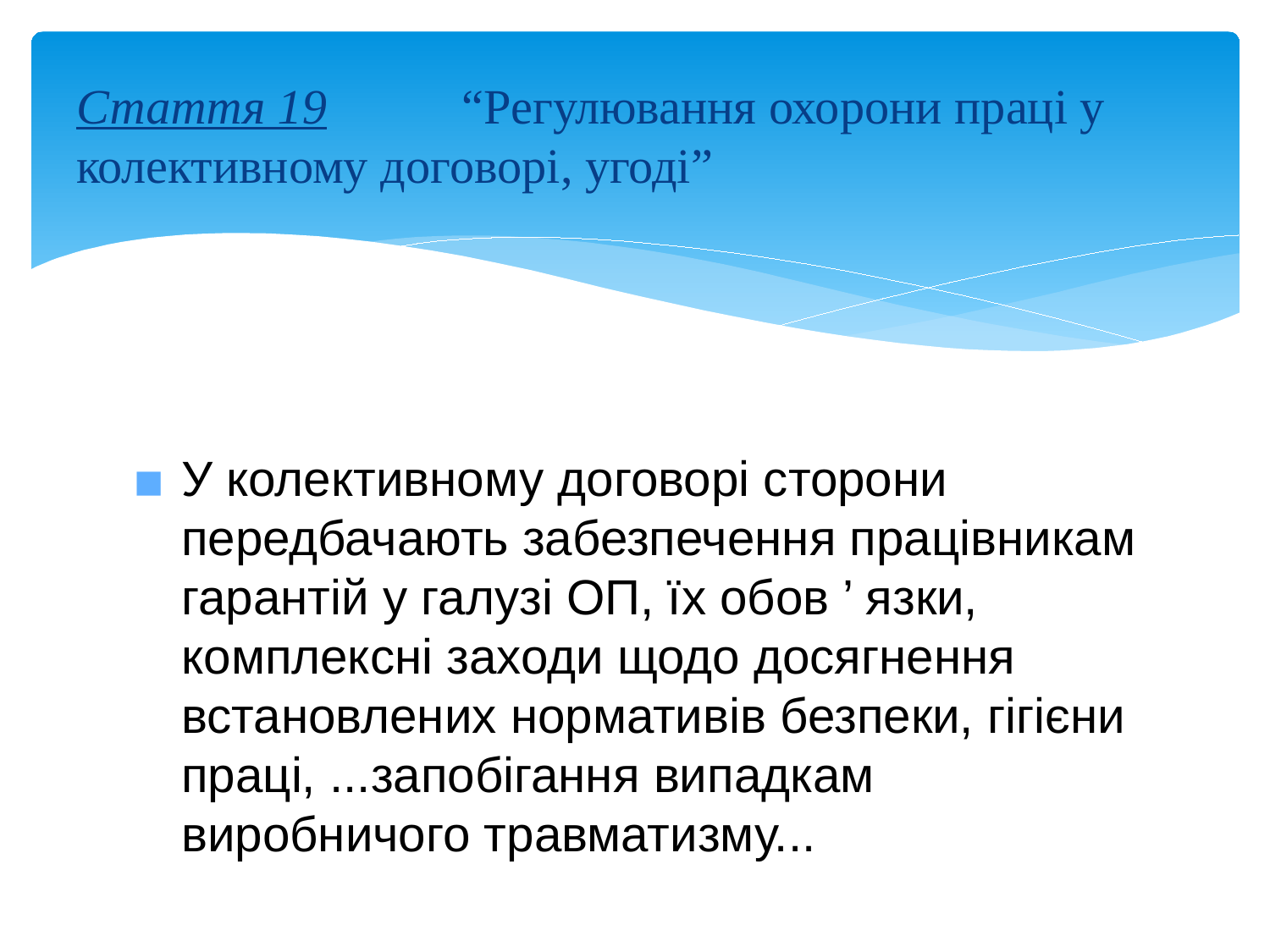

# Стаття 19           “Регулювання охорони праці у колективному договорі, угоді”

У колективному договорі сторони передбачають забезпечення працівникам гарантій у галузі ОП, їх обов ’ язки, комплексні заходи щодо досягнення встановлених нормативів безпеки, гігієни праці, ...запобігання випадкам виробничого травматизму...